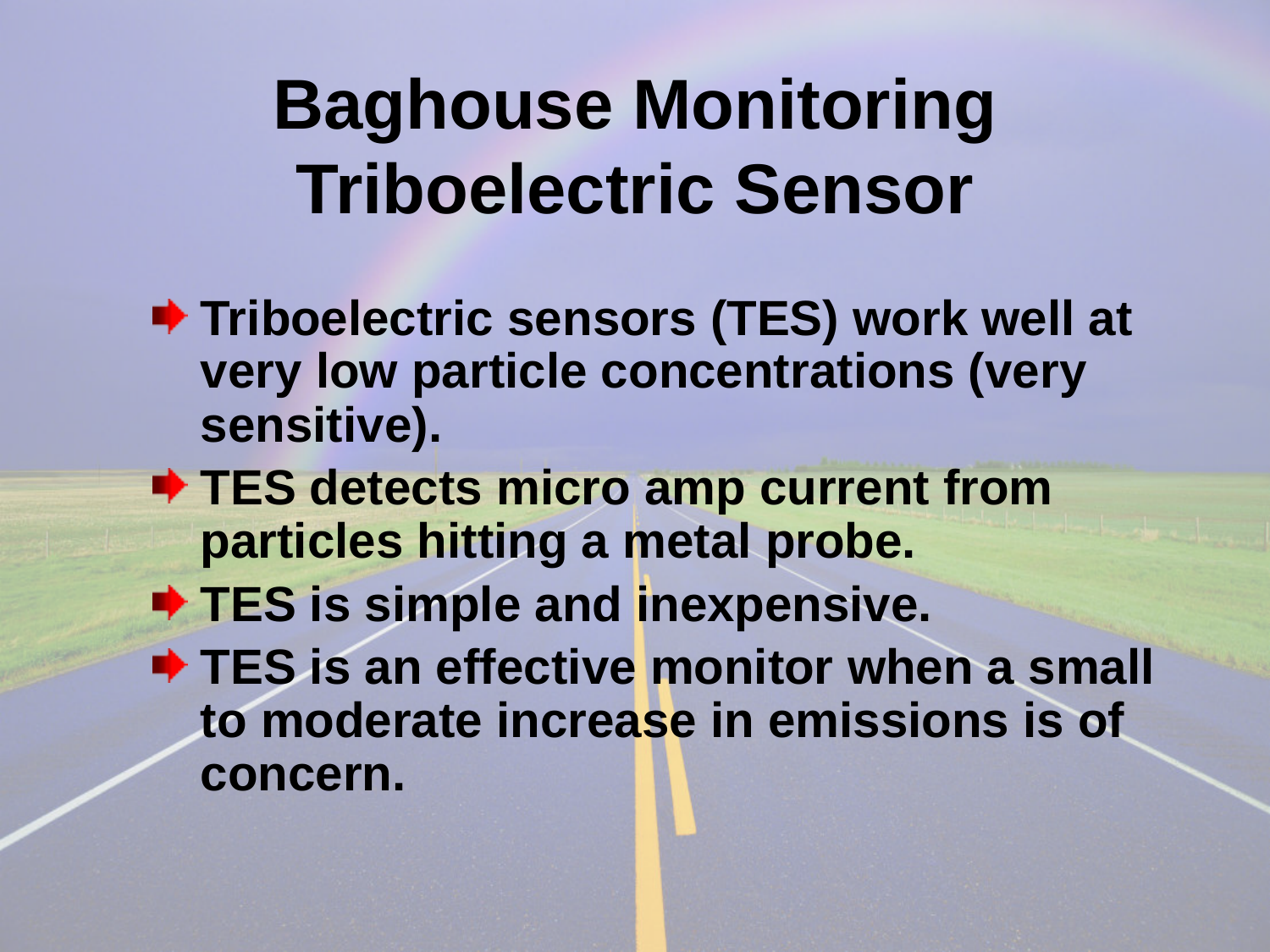

# Baghouse Monitoring Triboelectric Sensor
Triboelectric sensors (TES) work well at very low particle concentrations (very sensitive).
TES detects micro amp current from particles hitting a metal probe.
TES is simple and inexpensive.
TES is an effective monitor when a small to moderate increase in emissions is of concern.